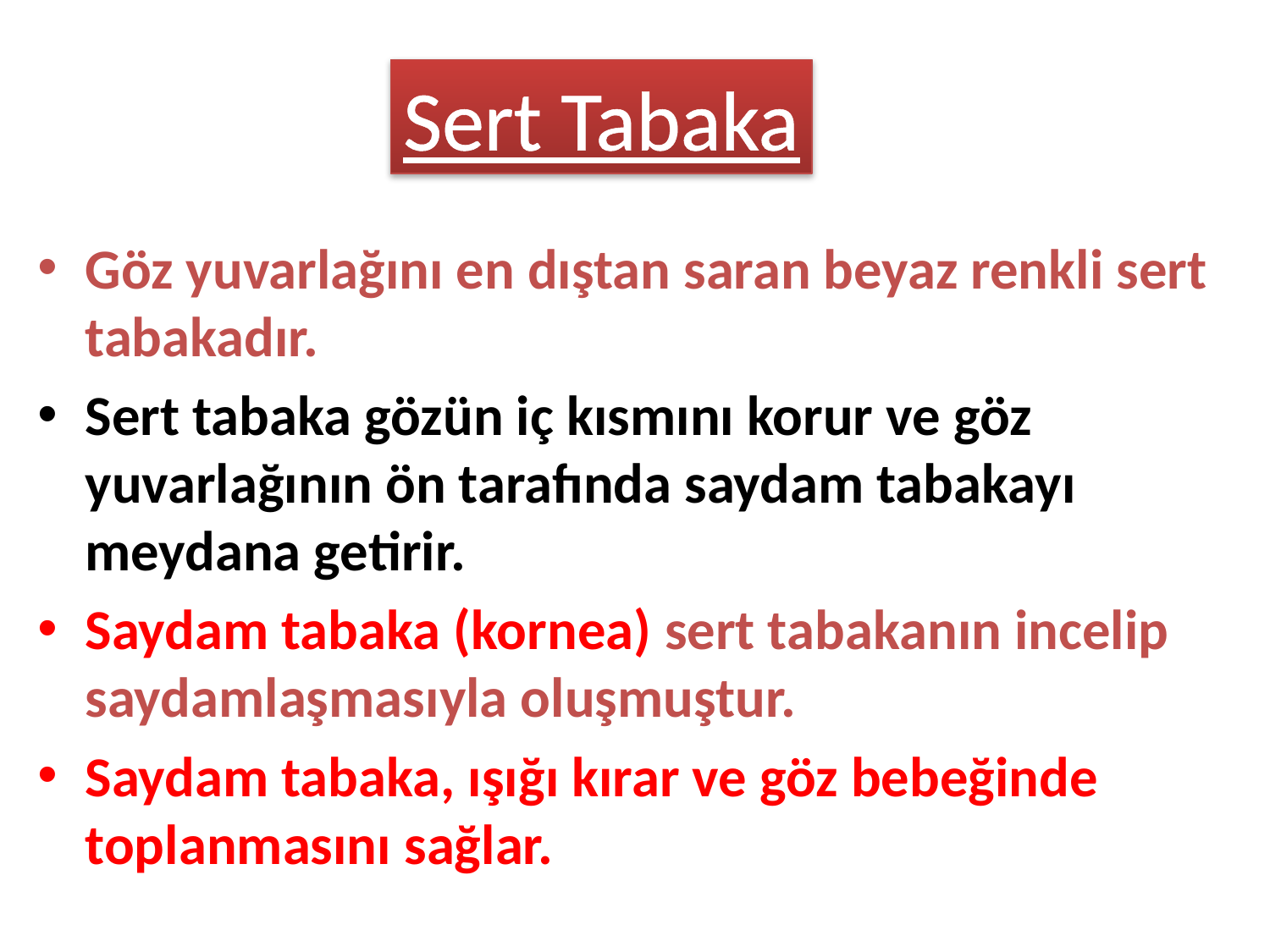

Sert Tabaka
Göz yuvarlağını en dıştan saran beyaz renkli sert tabakadır.
Sert tabaka gözün iç kısmını korur ve göz yuvarlağının ön tarafında saydam tabakayı meydana getirir.
Saydam tabaka (kornea) sert tabakanın incelip saydamlaşmasıyla oluşmuştur.
Saydam tabaka, ışığı kırar ve göz bebeğinde toplanmasını sağlar.